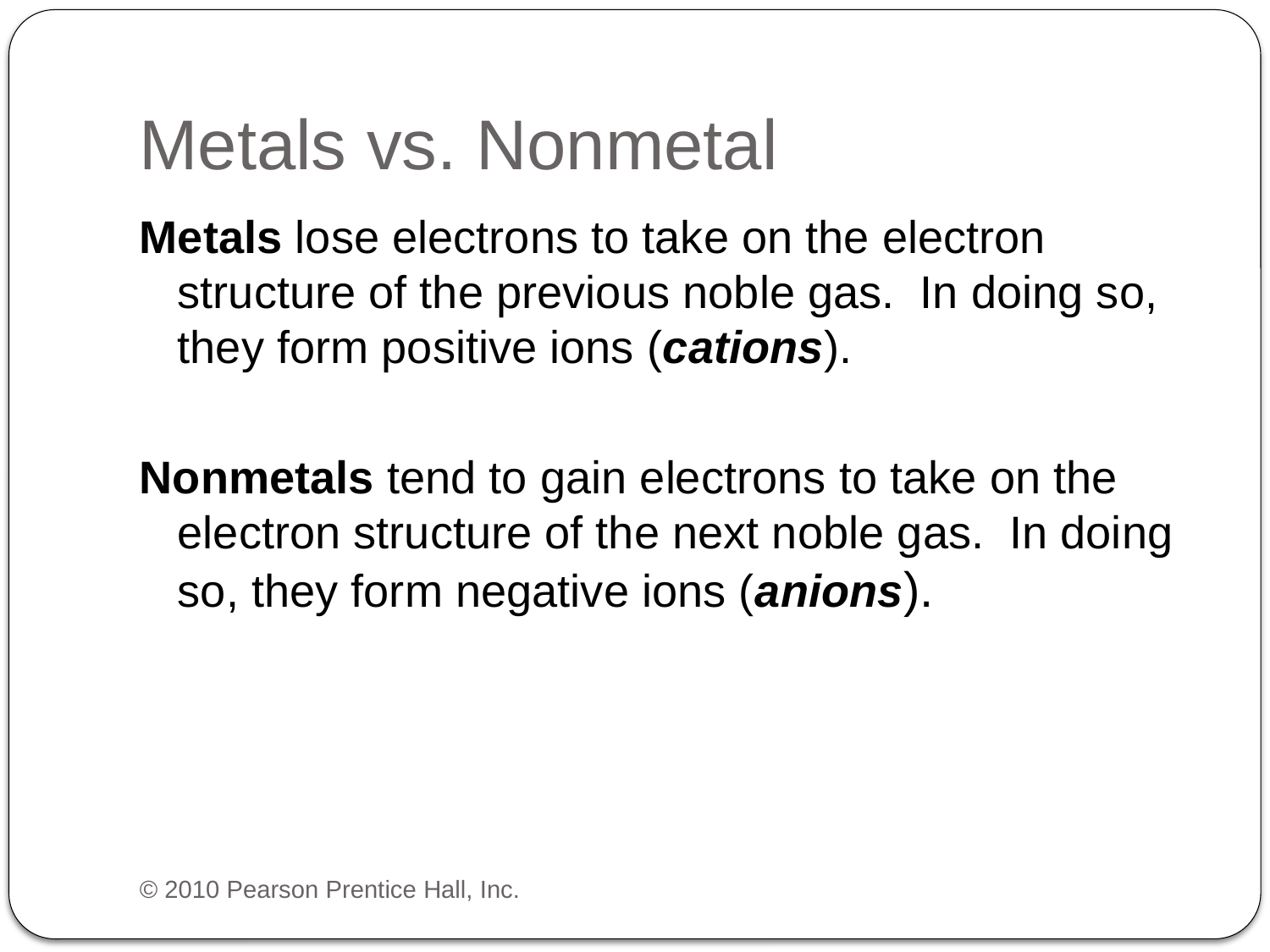

# Metals vs. Nonmetal
Metals lose electrons to take on the electron structure of the previous noble gas.  In doing so, they form positive ions (cations).

Nonmetals tend to gain electrons to take on the electron structure of the next noble gas.  In doing so, they form negative ions (anions).
© 2010 Pearson Prentice Hall, Inc.
4/18